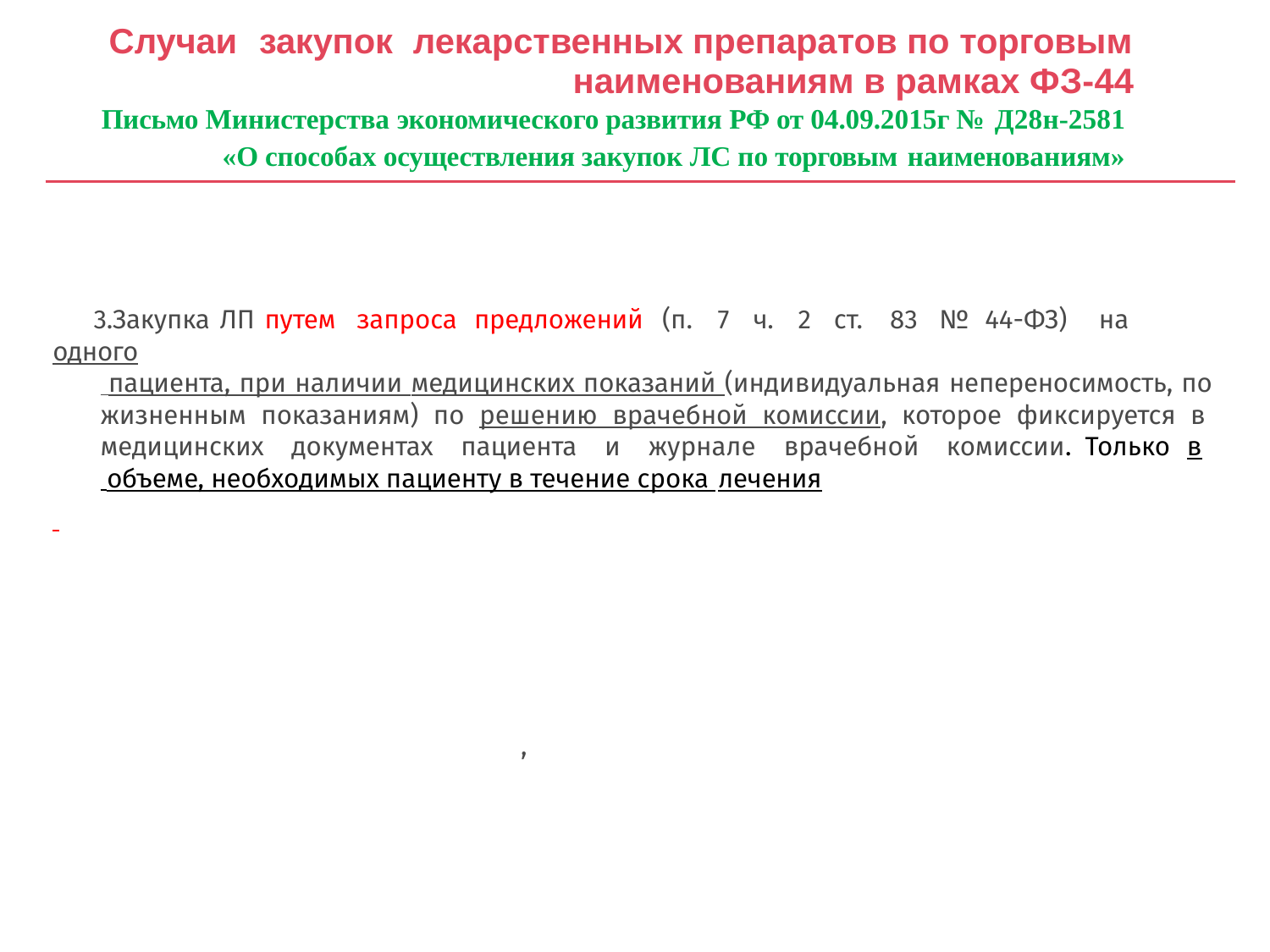

# Случаи	закупок	лекарственных препаратов по торговым
наименованиям в рамках ФЗ-44
Письмо Министерства экономического развития РФ от 04.09.2015г № Д28н-2581
«О способах осуществления закупок ЛС по торговым наименованиям»

      3.Закупка ЛП путем	запроса	предложений	(п.	7	ч.	2	ст.	83	№	44-ФЗ)	на одного
 пациента, при наличии медицинских показаний (индивидуальная непереносимость, по  жизненным показаниям) по решению врачебной комиссии, которое фиксируется в  медицинских    документах    пациента    и    журнале    врачебной    комиссии.  Только  в
 объеме, необходимых пациенту в течение срока лечения

,